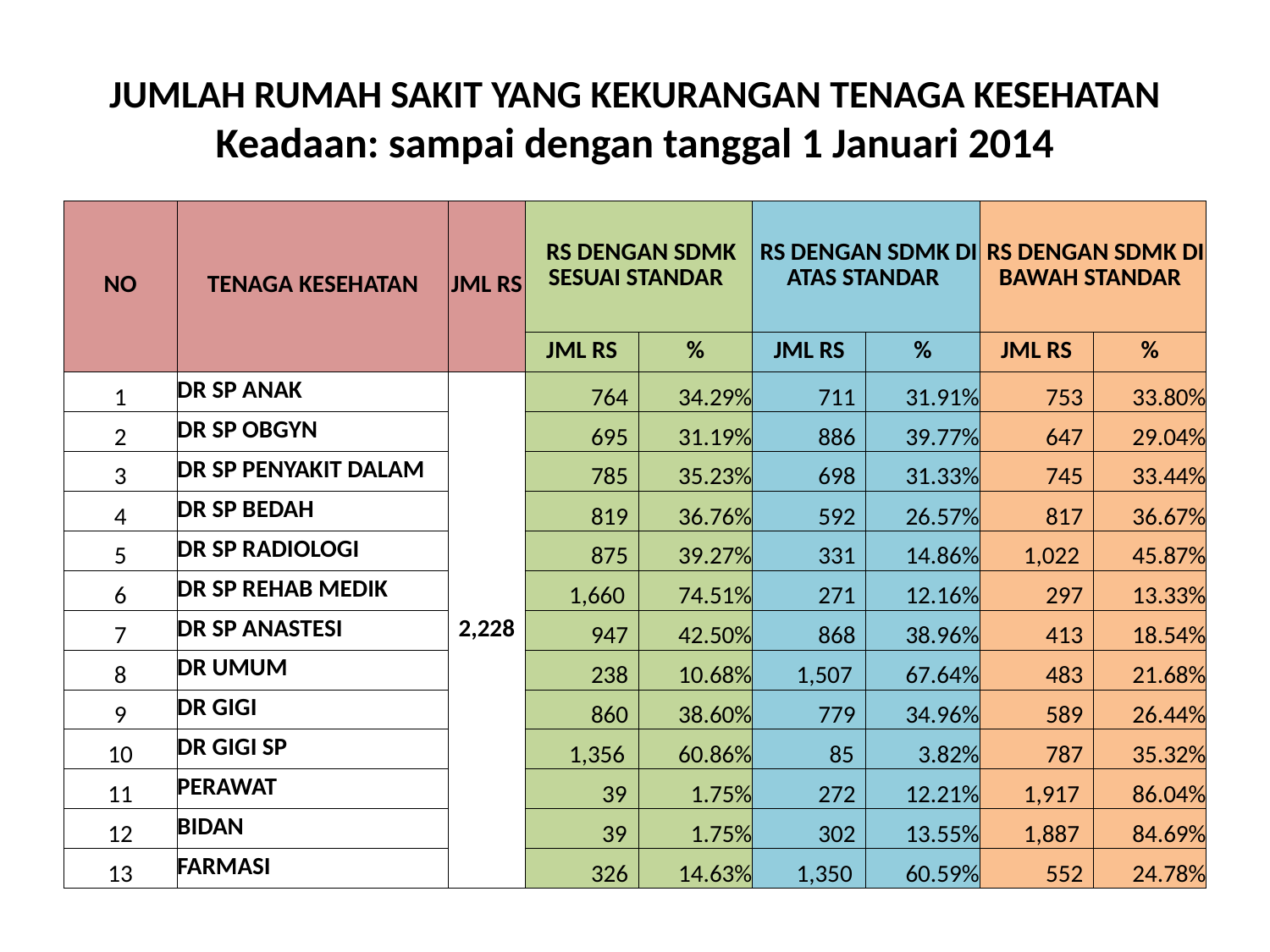

# JUMLAH RUMAH SAKIT YANG KEKURANGAN TENAGA KESEHATAN Keadaan: sampai dengan tanggal 1 Januari 2014
| NO | TENAGA KESEHATAN | JML RS | RS DENGAN SDMK SESUAI STANDAR |  | RS DENGAN SDMK DI ATAS STANDAR |  | RS DENGAN SDMK DI BAWAH STANDAR |  |
| --- | --- | --- | --- | --- | --- | --- | --- | --- |
|  |  |  | JML RS | % | JML RS | % | JML RS | % |
| 1 | DR SP ANAK | 2,228 | 764 | 34.29% | 711 | 31.91% | 753 | 33.80% |
| 2 | DR SP OBGYN |  | 695 | 31.19% | 886 | 39.77% | 647 | 29.04% |
| 3 | DR SP PENYAKIT DALAM |  | 785 | 35.23% | 698 | 31.33% | 745 | 33.44% |
| 4 | DR SP BEDAH |  | 819 | 36.76% | 592 | 26.57% | 817 | 36.67% |
| 5 | DR SP RADIOLOGI |  | 875 | 39.27% | 331 | 14.86% | 1,022 | 45.87% |
| 6 | DR SP REHAB MEDIK |  | 1,660 | 74.51% | 271 | 12.16% | 297 | 13.33% |
| 7 | DR SP ANASTESI |  | 947 | 42.50% | 868 | 38.96% | 413 | 18.54% |
| 8 | DR UMUM |  | 238 | 10.68% | 1,507 | 67.64% | 483 | 21.68% |
| 9 | DR GIGI |  | 860 | 38.60% | 779 | 34.96% | 589 | 26.44% |
| 10 | DR GIGI SP |  | 1,356 | 60.86% | 85 | 3.82% | 787 | 35.32% |
| 11 | PERAWAT |  | 39 | 1.75% | 272 | 12.21% | 1,917 | 86.04% |
| 12 | BIDAN |  | 39 | 1.75% | 302 | 13.55% | 1,887 | 84.69% |
| 13 | FARMASI |  | 326 | 14.63% | 1,350 | 60.59% | 552 | 24.78% |